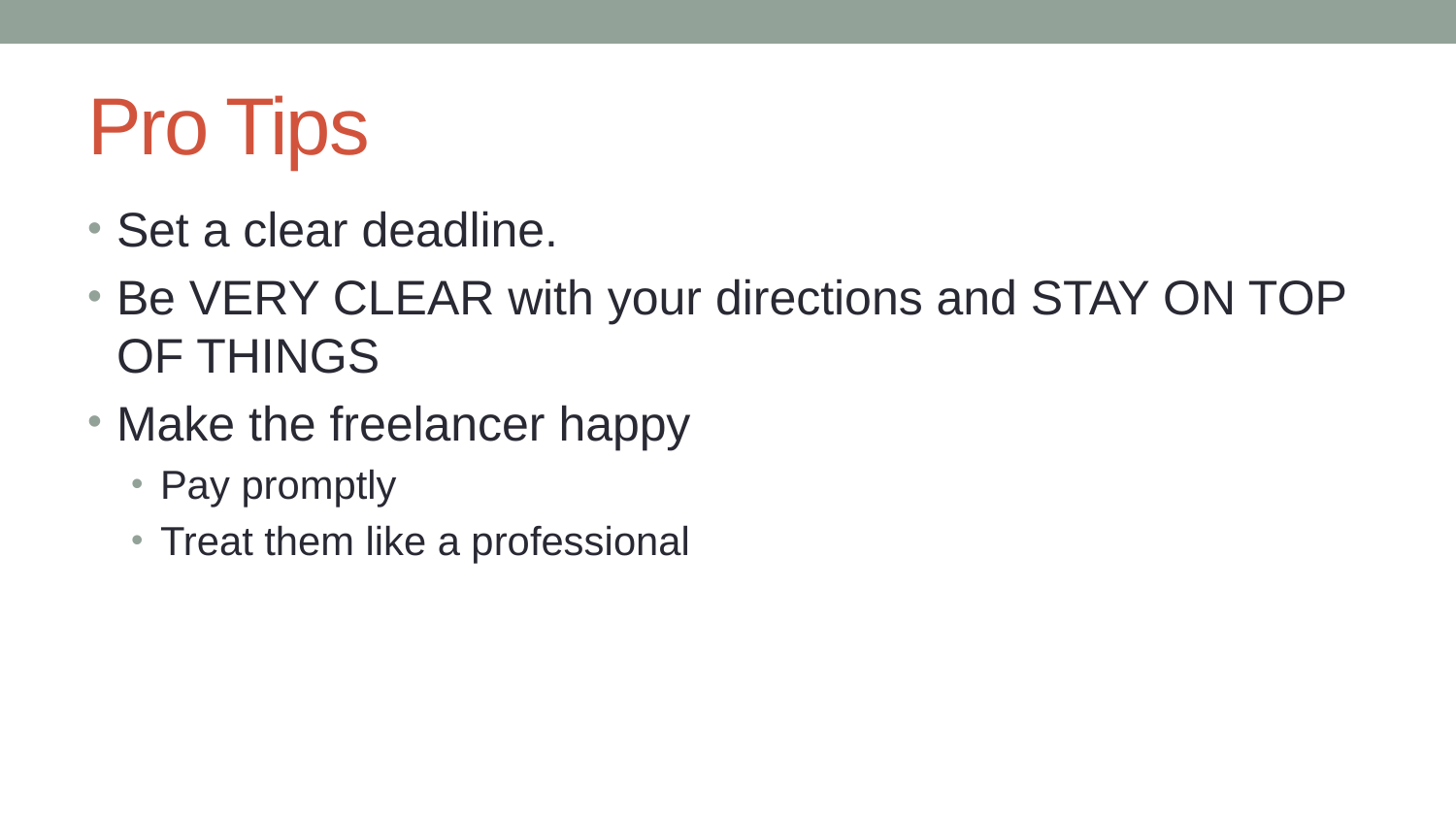

# Pro Tips
Set a clear deadline.
Be VERY CLEAR with your directions and STAY ON TOP OF THINGS
Make the freelancer happy
Pay promptly
Treat them like a professional